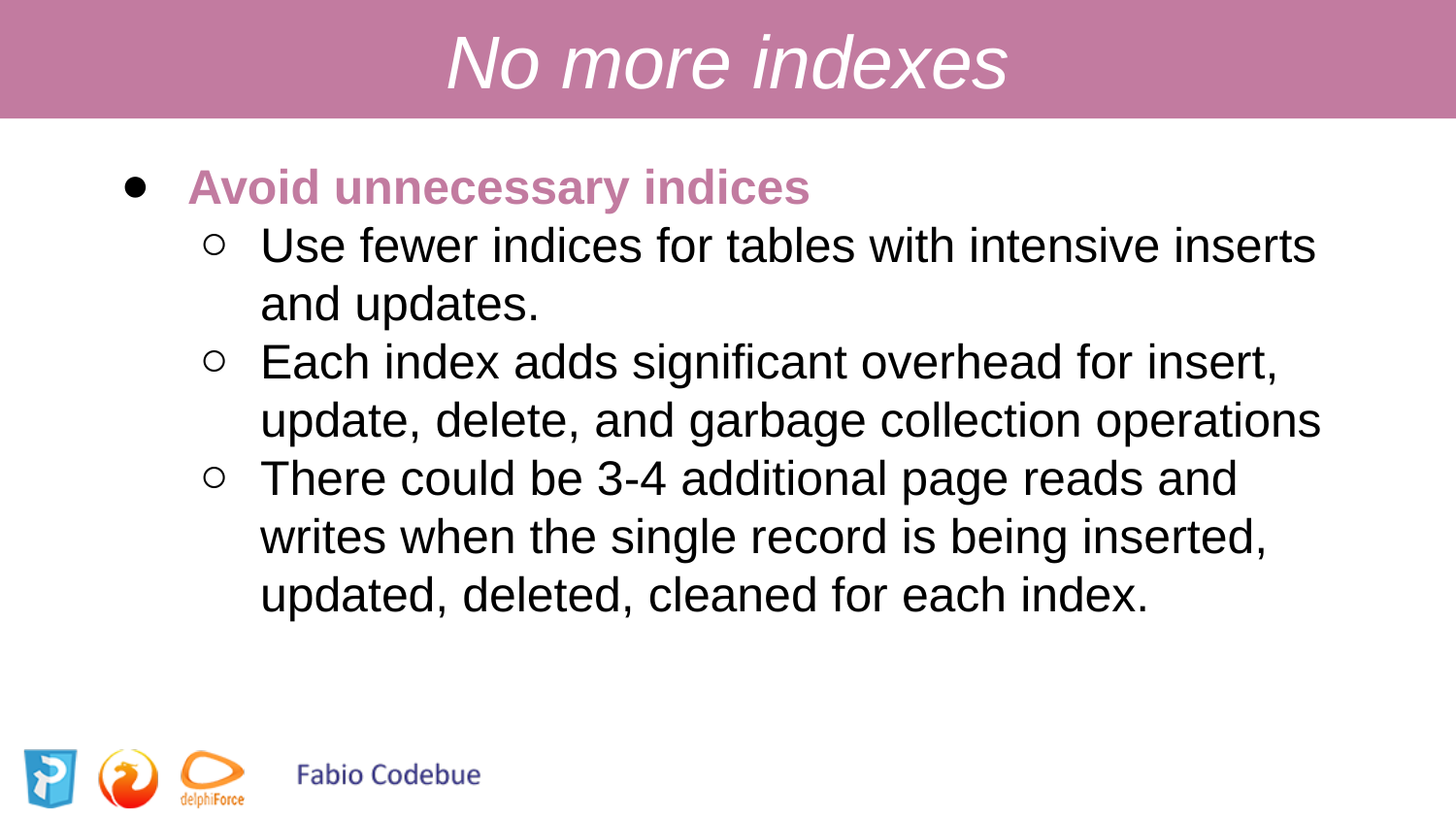

No more indexes
Avoid unnecessary indices
Use fewer indices for tables with intensive inserts and updates.
Each index adds significant overhead for insert, update, delete, and garbage collection operations
There could be 3-4 additional page reads and writes when the single record is being inserted, updated, deleted, cleaned for each index.